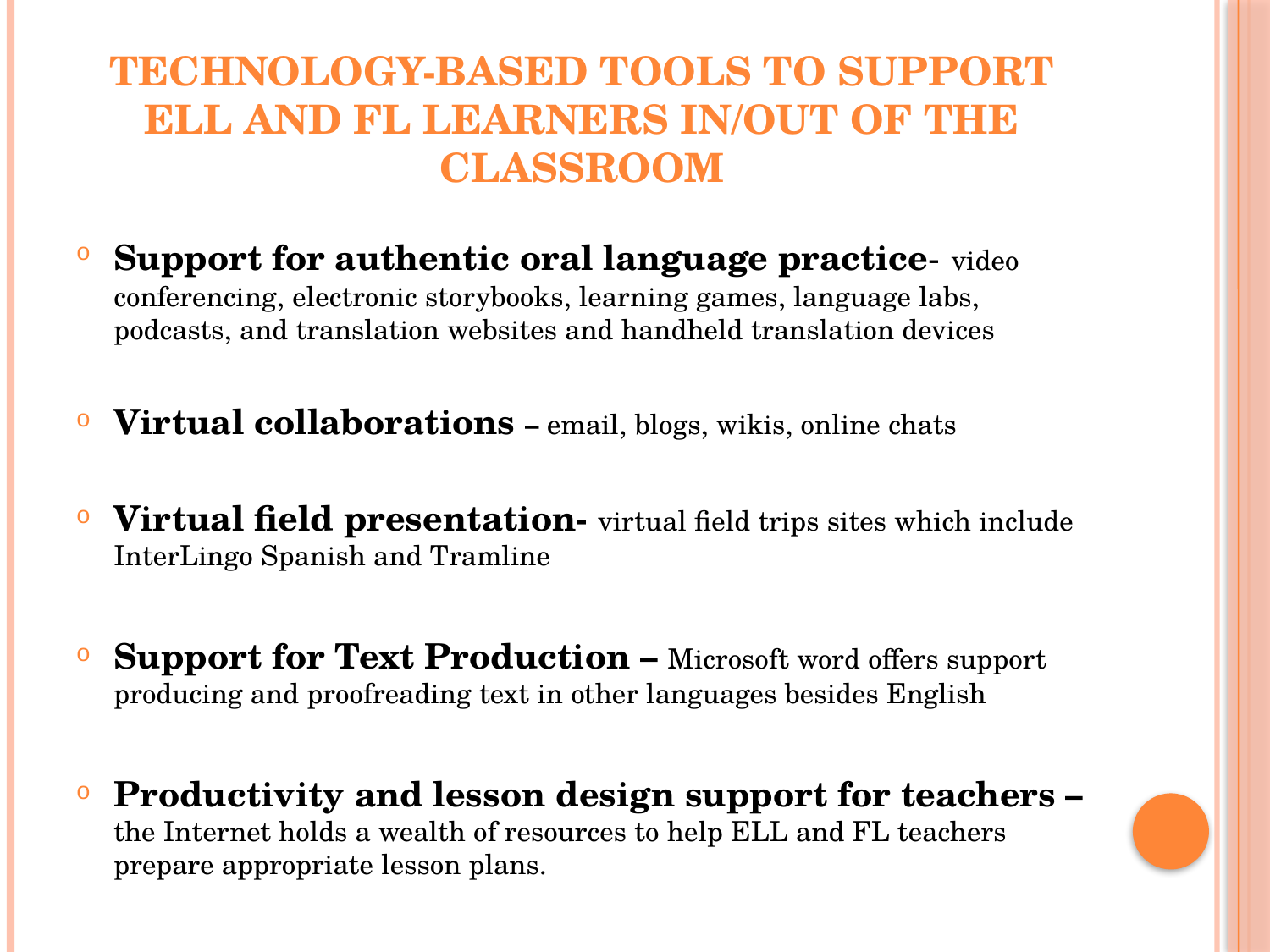

# Technology-Based Tools to support ELL and FL Learners in/out of the Classroom
Support for authentic oral language practice- video conferencing, electronic storybooks, learning games, language labs, podcasts, and translation websites and handheld translation devices

Virtual collaborations – email, blogs, wikis, online chats

Virtual field presentation- virtual field trips sites which include InterLingo Spanish and Tramline

Support for Text Production – Microsoft word offers support producing and proofreading text in other languages besides English

Productivity and lesson design support for teachers – the Internet holds a wealth of resources to help ELL and FL teachers prepare appropriate lesson plans.